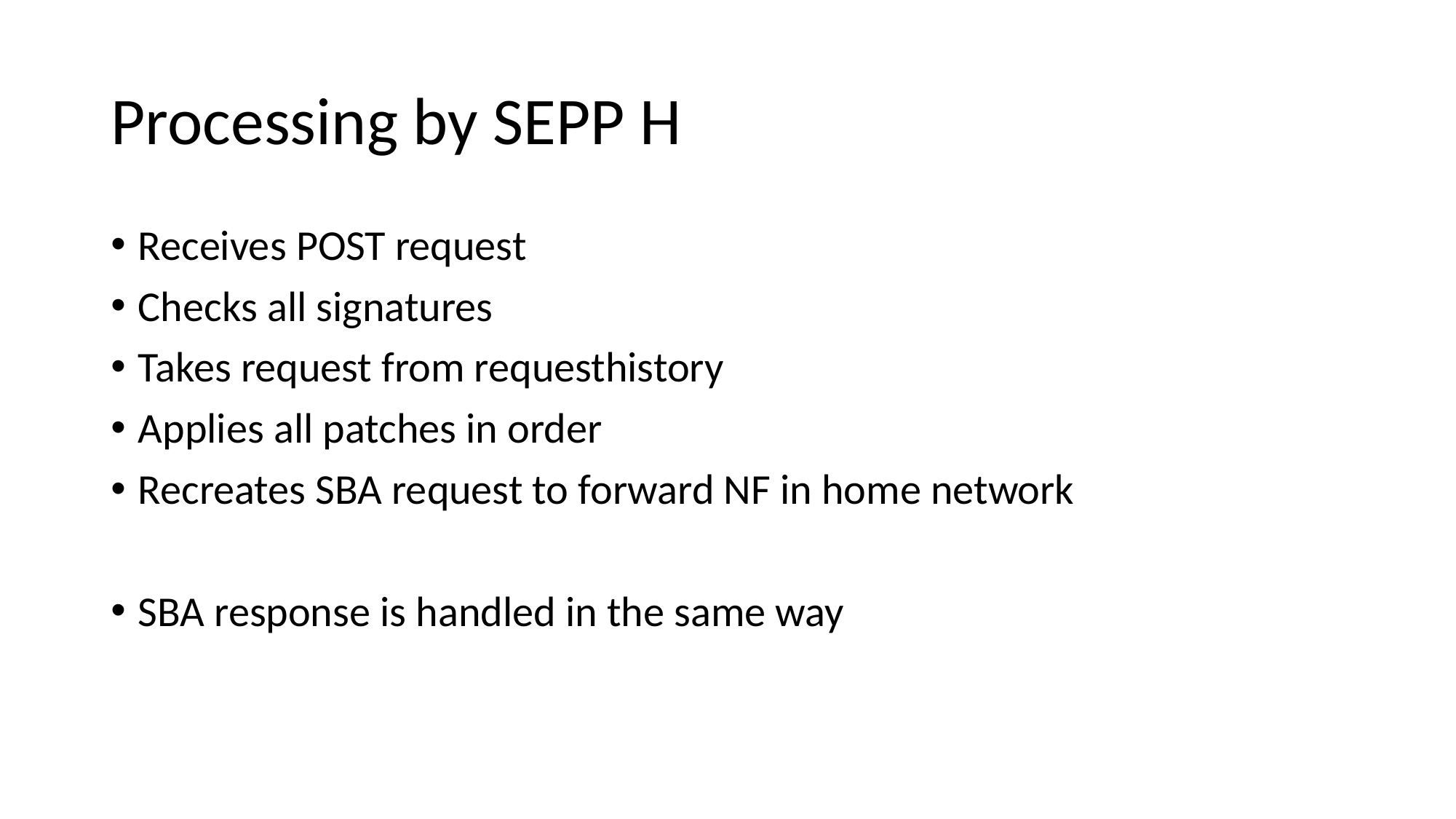

# Processing by SEPP H
Receives POST request
Checks all signatures
Takes request from requesthistory
Applies all patches in order
Recreates SBA request to forward NF in home network

SBA response is handled in the same way